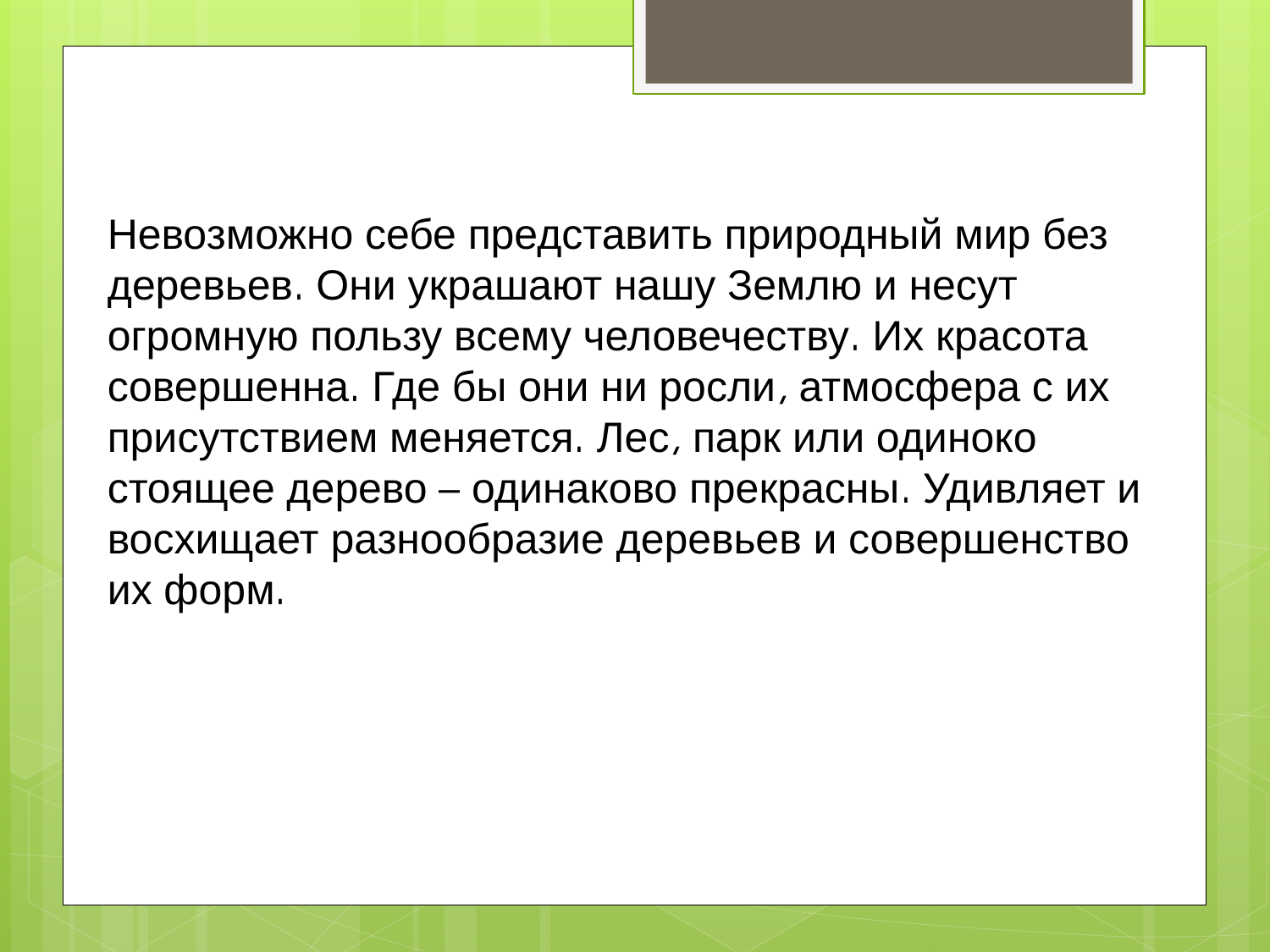

Невозможно себе представить природный мир без деревьев. Они украшают нашу Землю и несут огромную пользу всему человечеству. Их красота совершенна. Где бы они ни росли, атмосфера с их присутствием меняется. Лес, парк или одиноко стоящее дерево – одинаково прекрасны. Удивляет и восхищает разнообразие деревьев и совершенство их форм.